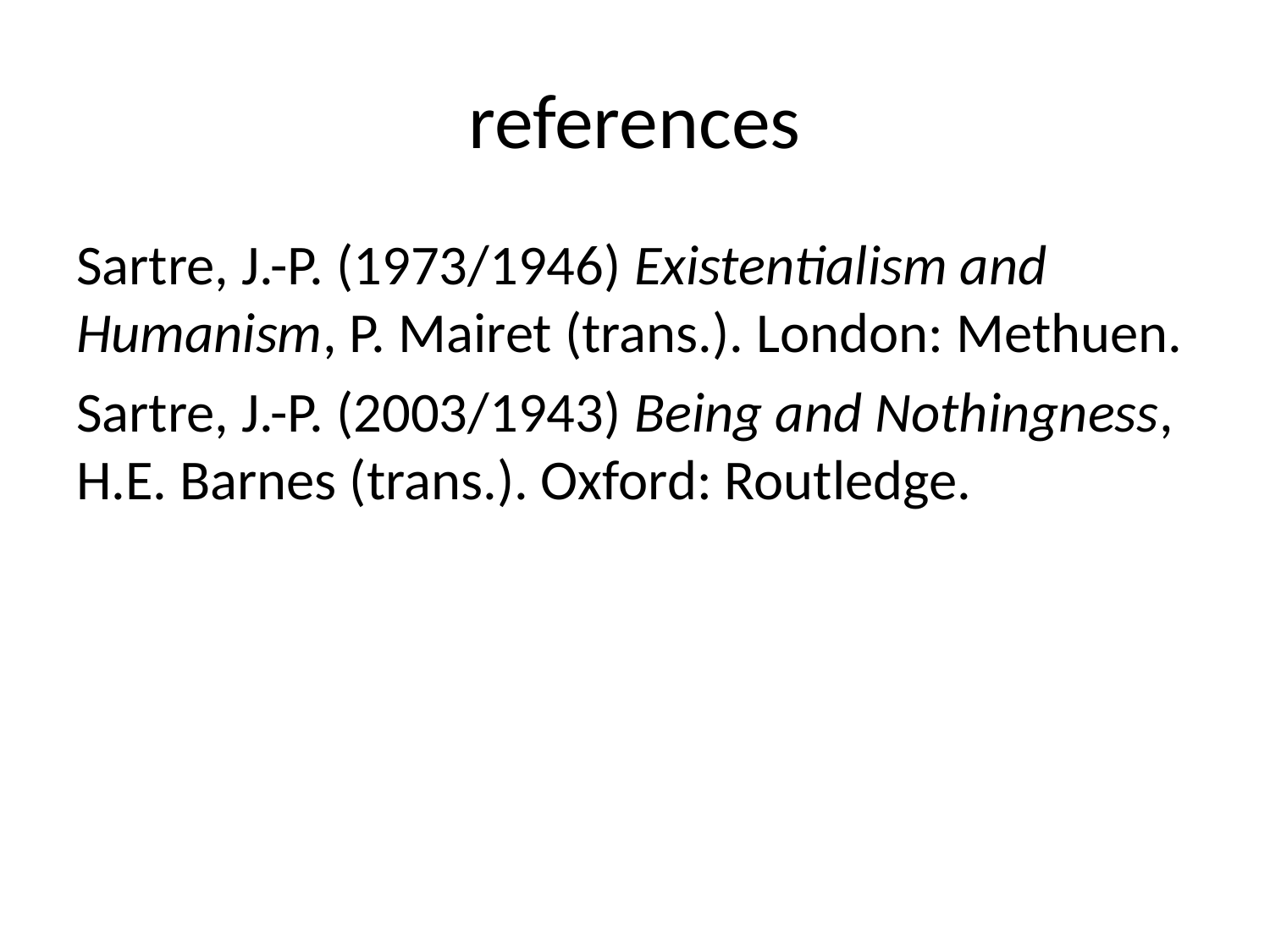

# references
Sartre, J.-P. (1973/1946) Existentialism and Humanism, P. Mairet (trans.). London: Methuen.
Sartre, J.-P. (2003/1943) Being and Nothingness, H.E. Barnes (trans.). Oxford: Routledge.